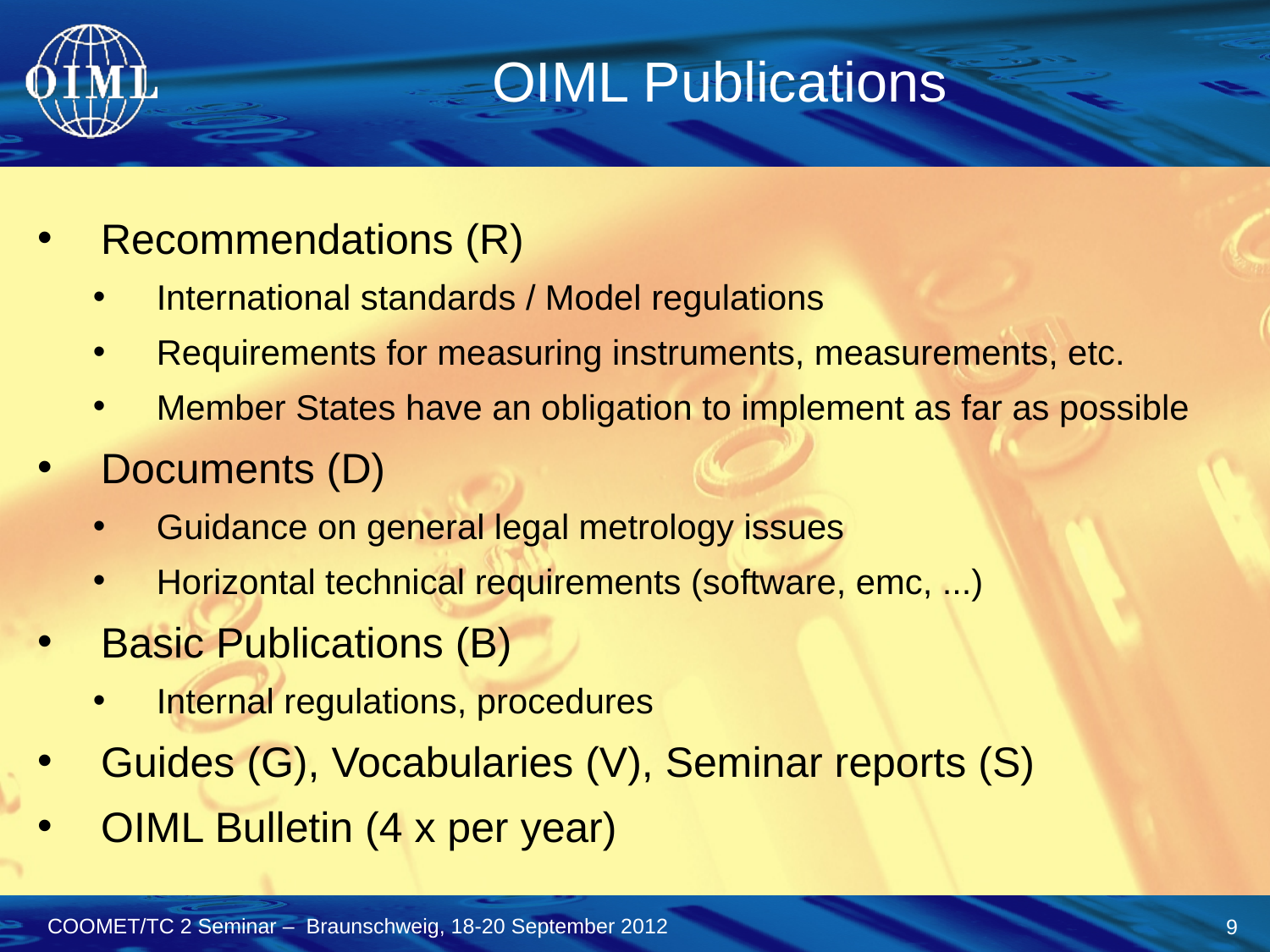

OIML Publications
Recommendations (R)
International standards / Model regulations
Requirements for measuring instruments, measurements, etc.
Member States have an obligation to implement as far as possible
Documents (D)
Guidance on general legal metrology issues
Horizontal technical requirements (software, emc, ...)
Basic Publications (B)
Internal regulations, procedures
Guides (G), Vocabularies (V), Seminar reports (S)
OIML Bulletin (4 x per year)
9
COOMET/TC 2 Seminar –  Braunschweig, 18-20 September 2012